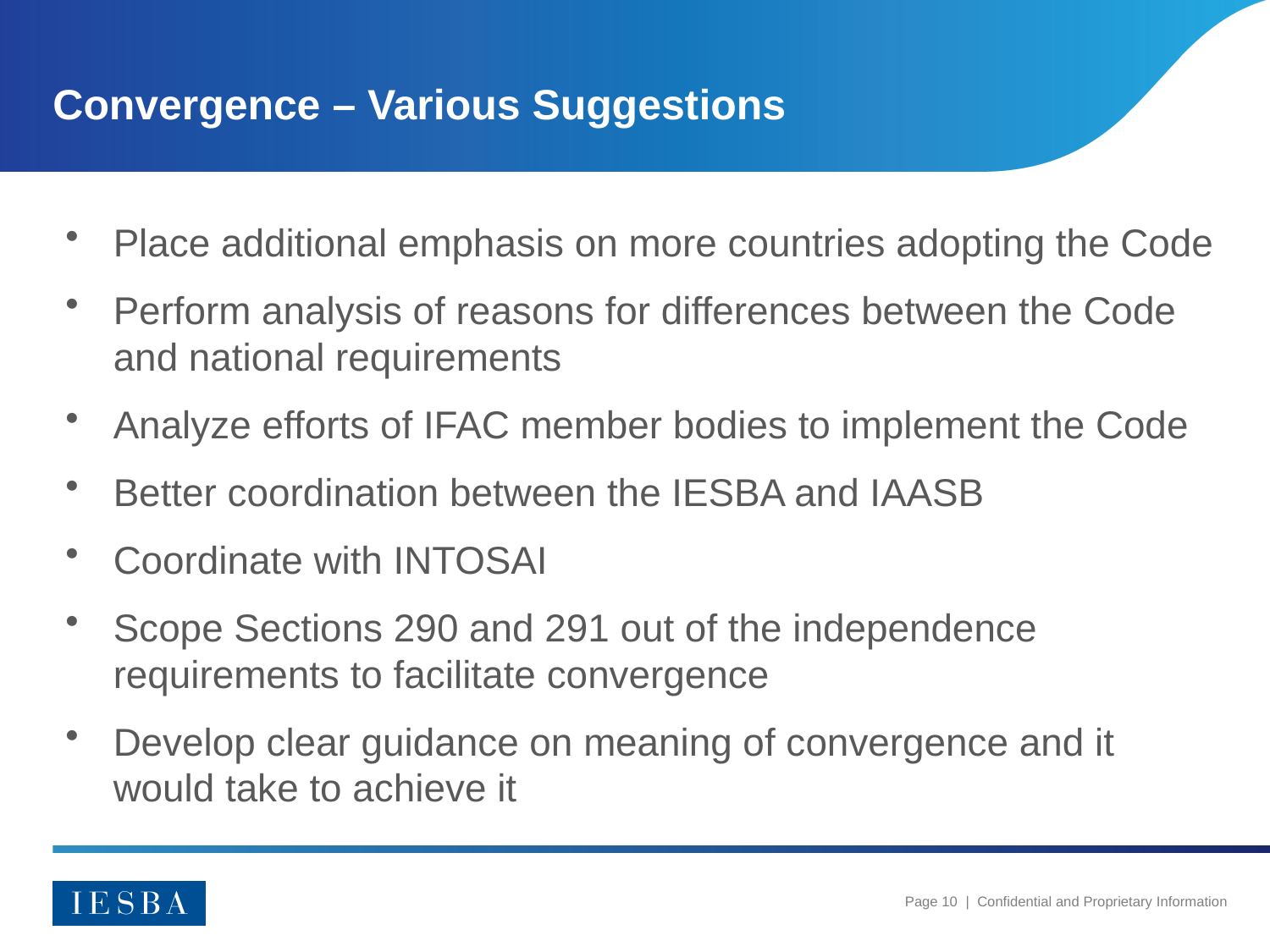

# Convergence – Various Suggestions
Place additional emphasis on more countries adopting the Code
Perform analysis of reasons for differences between the Code and national requirements
Analyze efforts of IFAC member bodies to implement the Code
Better coordination between the IESBA and IAASB
Coordinate with INTOSAI
Scope Sections 290 and 291 out of the independence requirements to facilitate convergence
Develop clear guidance on meaning of convergence and it would take to achieve it